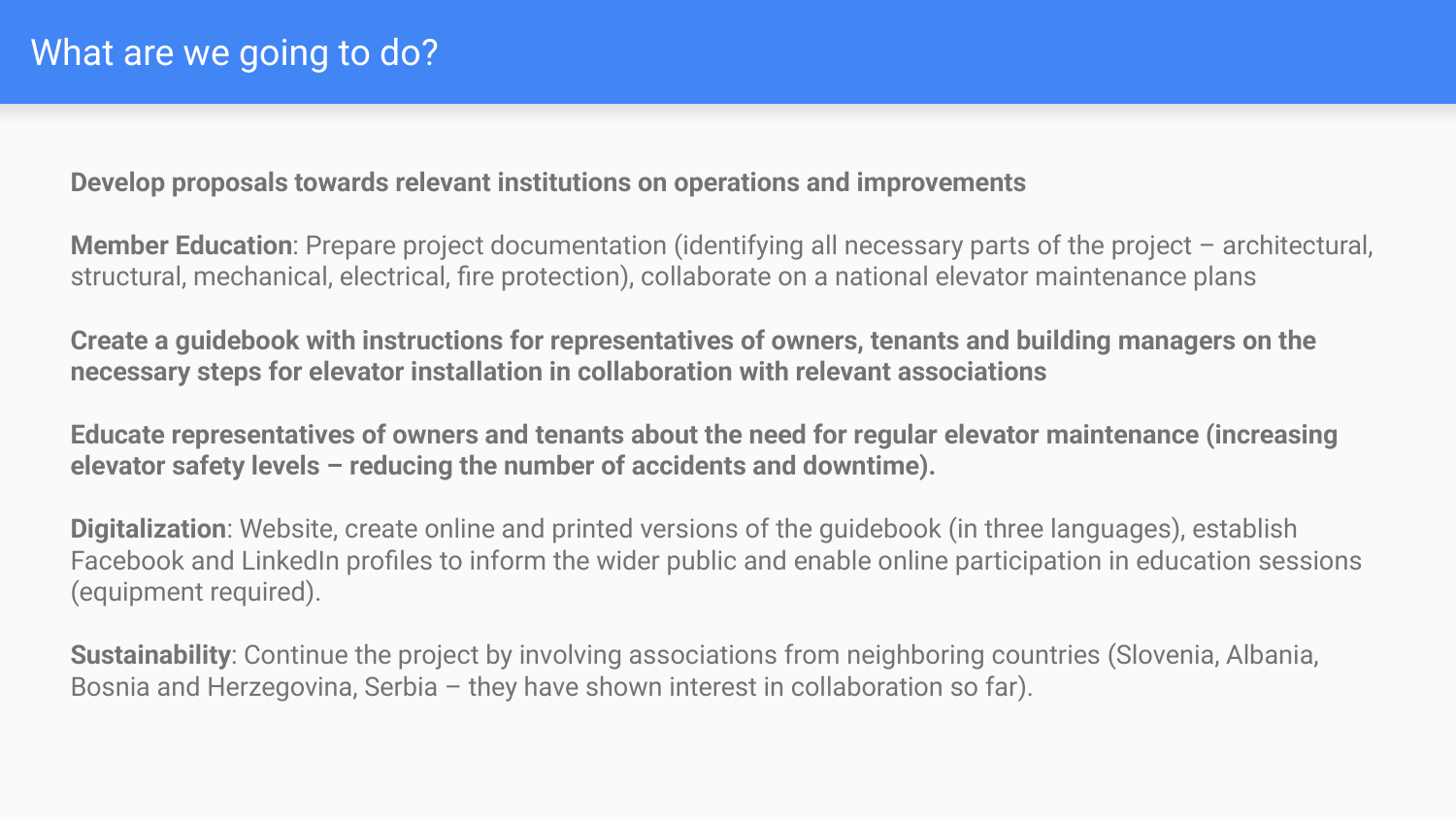

# What are we going to do?
Develop proposals towards relevant institutions on operations and improvements

Member Education: Prepare project documentation (identifying all necessary parts of the project – architectural, structural, mechanical, electrical, fire protection), collaborate on a national elevator maintenance plans

Create a guidebook with instructions for representatives of owners, tenants and building managers on the necessary steps for elevator installation in collaboration with relevant associations

Educate representatives of owners and tenants about the need for regular elevator maintenance (increasing elevator safety levels – reducing the number of accidents and downtime).

Digitalization: Website, create online and printed versions of the guidebook (in three languages), establish Facebook and LinkedIn profiles to inform the wider public and enable online participation in education sessions (equipment required).

Sustainability: Continue the project by involving associations from neighboring countries (Slovenia, Albania, Bosnia and Herzegovina, Serbia – they have shown interest in collaboration so far).